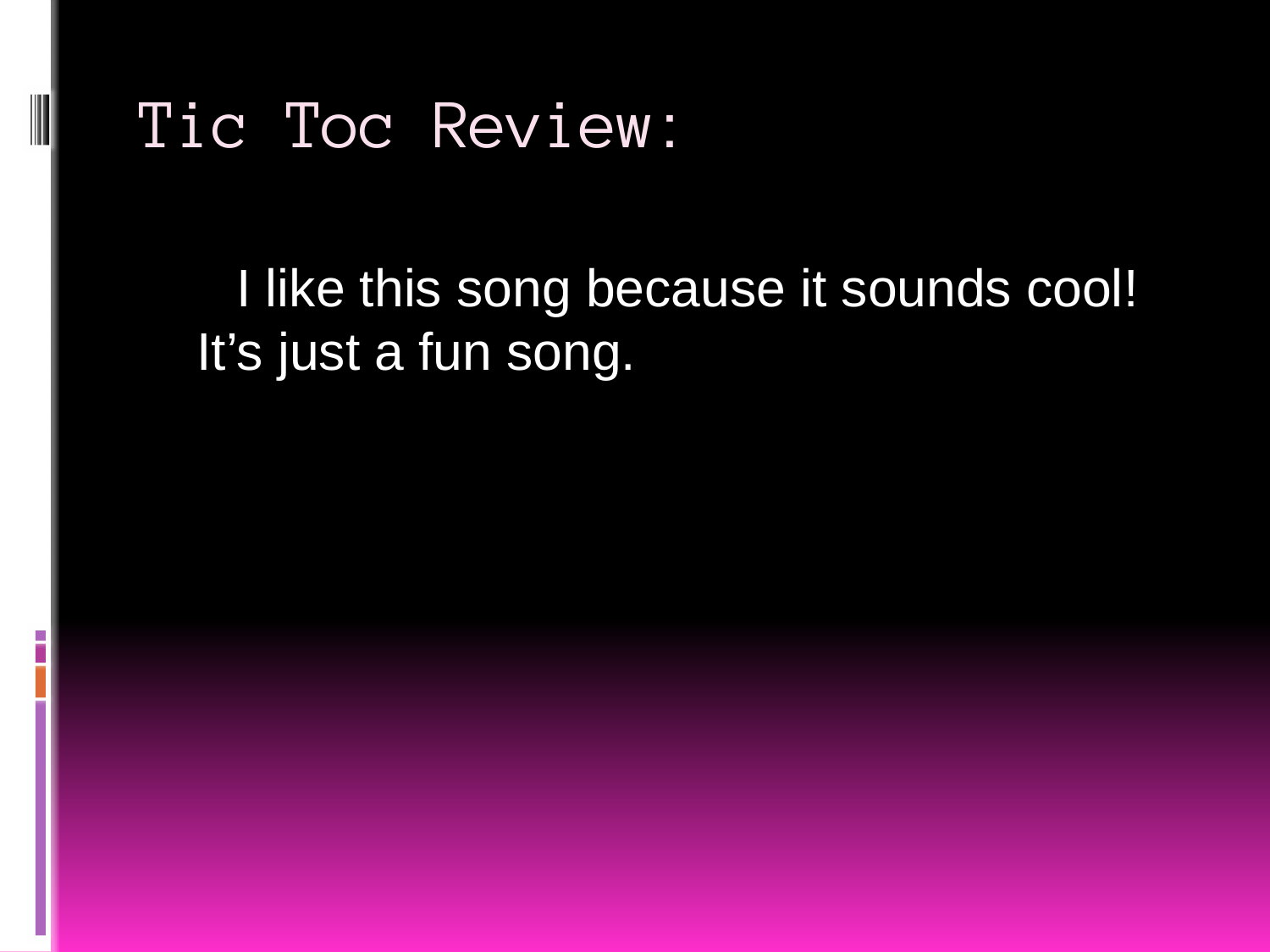

# Tic Toc Review:
      I like this song because it sounds cool! It’s just a fun song.